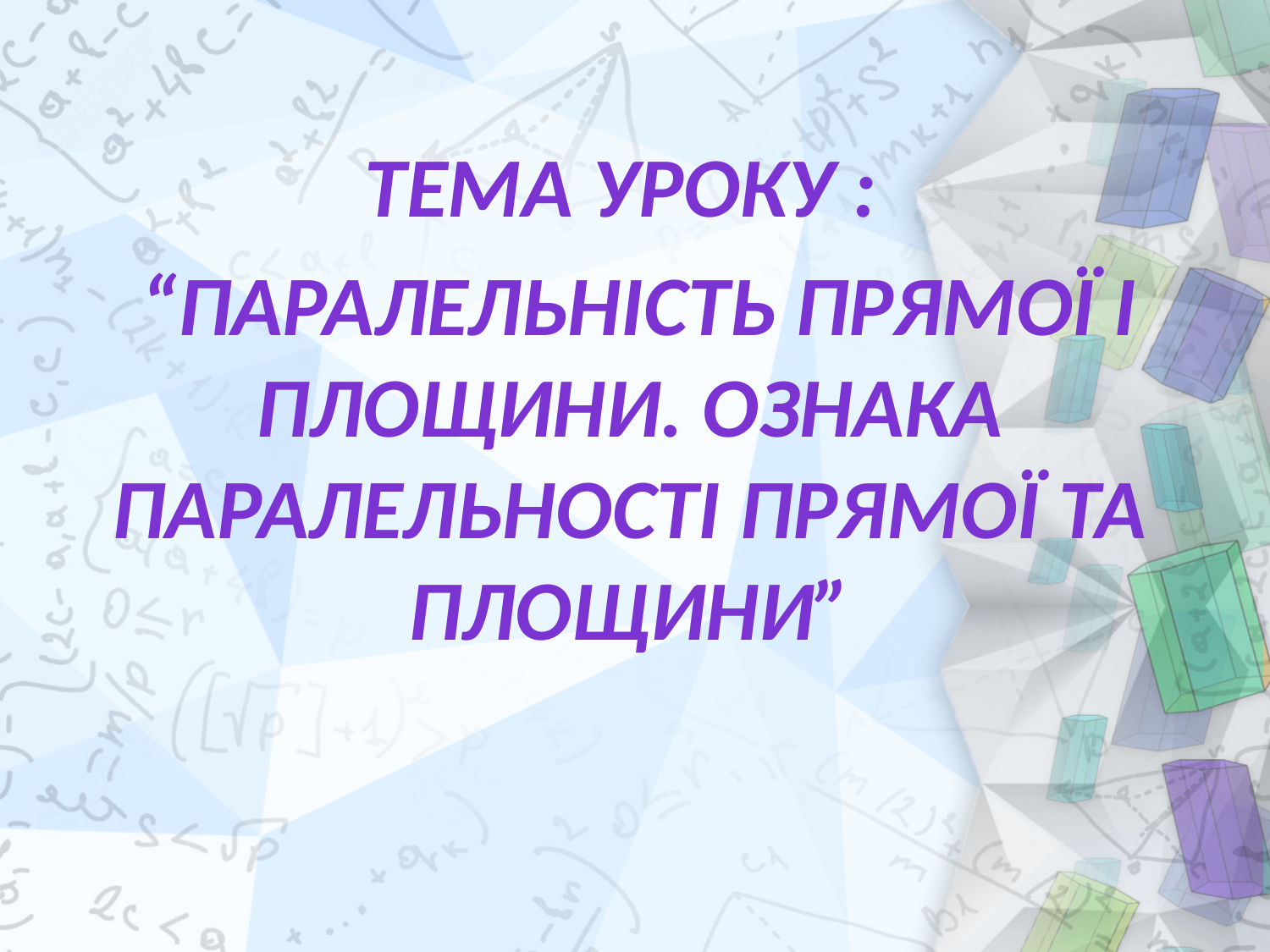

Тема уроку :
 “Паралельність прямої і площини. Ознака паралельності прямої та площини”